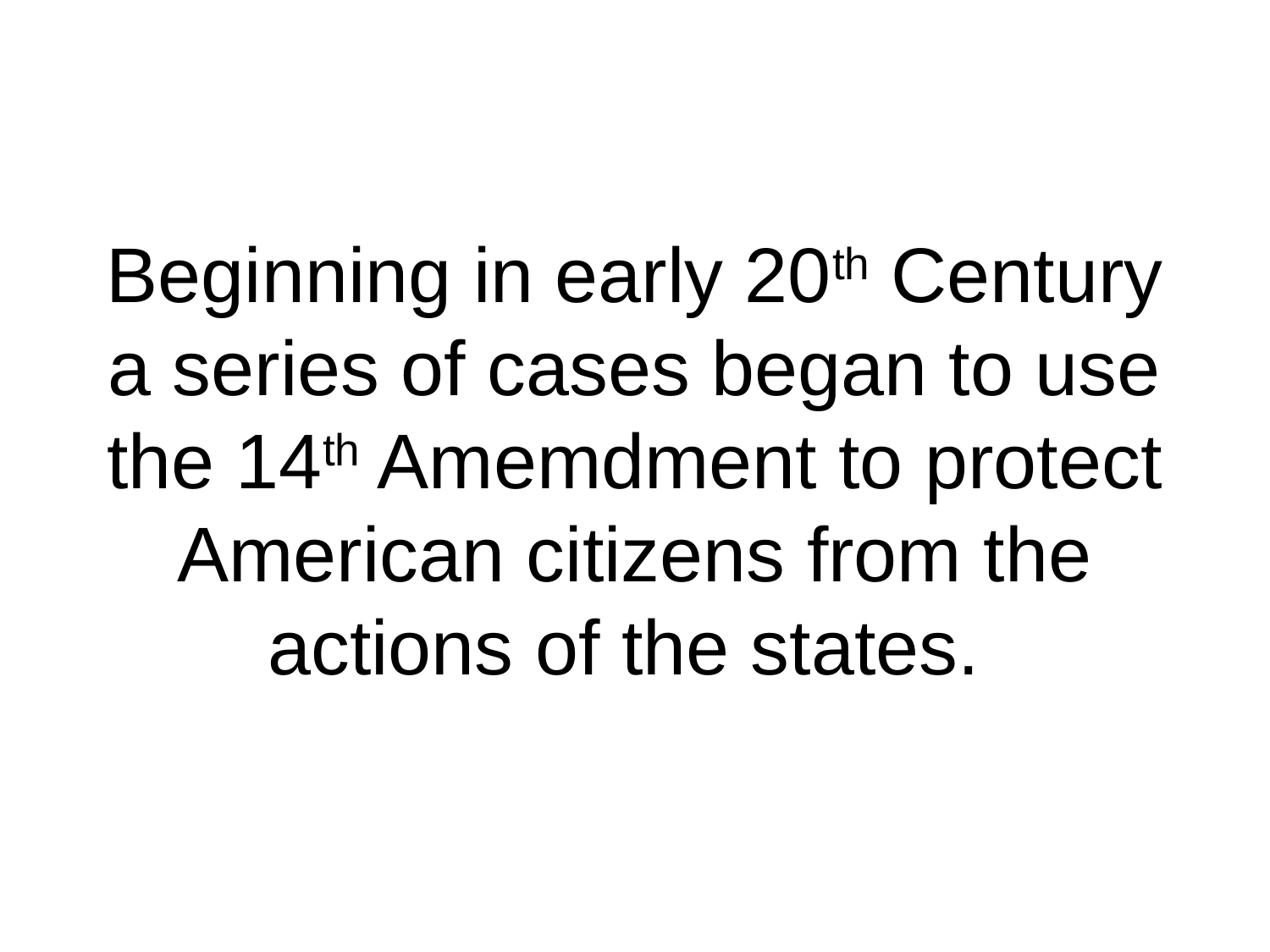

# Beginning in early 20th Century a series of cases began to use the 14th Amemdment to protect American citizens from the actions of the states.